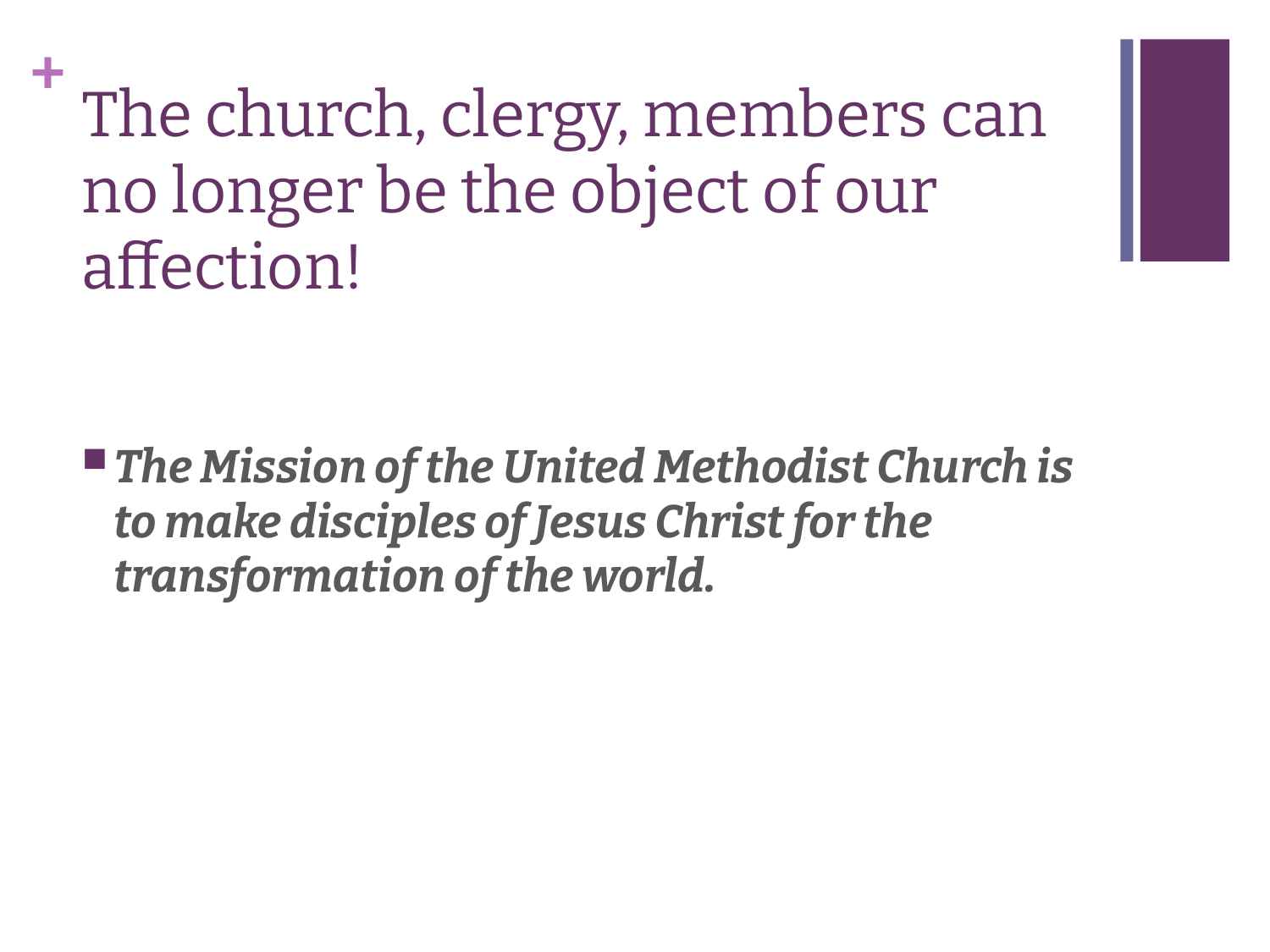

# The church, clergy, members can no longer be the object of our affection!

The Mission of the United Methodist Church is to make disciples of Jesus Christ for the transformation of the world.